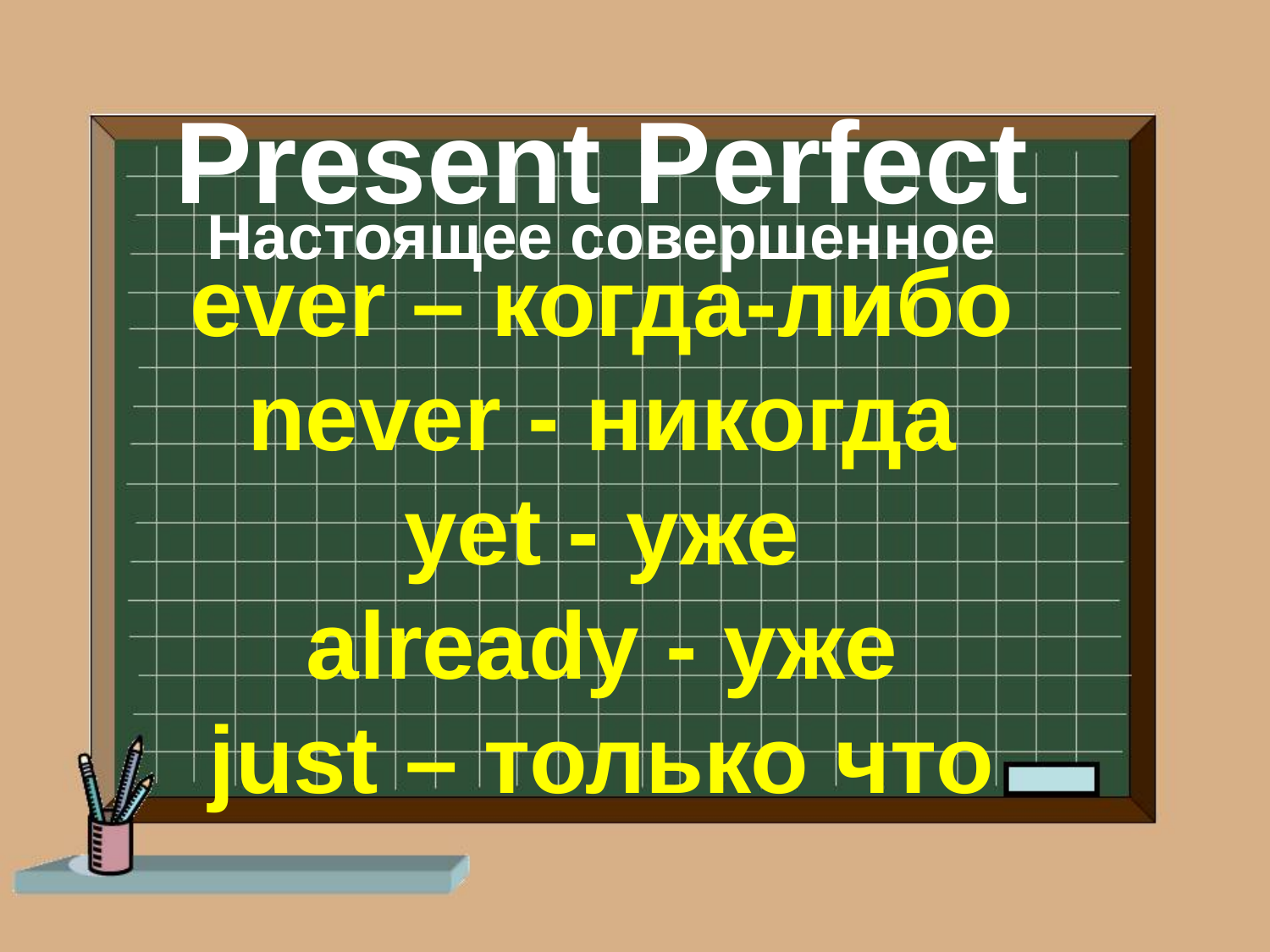

Present Perfect
Настоящее совершенное
ever – когда-либо
never - никогда
yet - уже
already - уже
just – только что